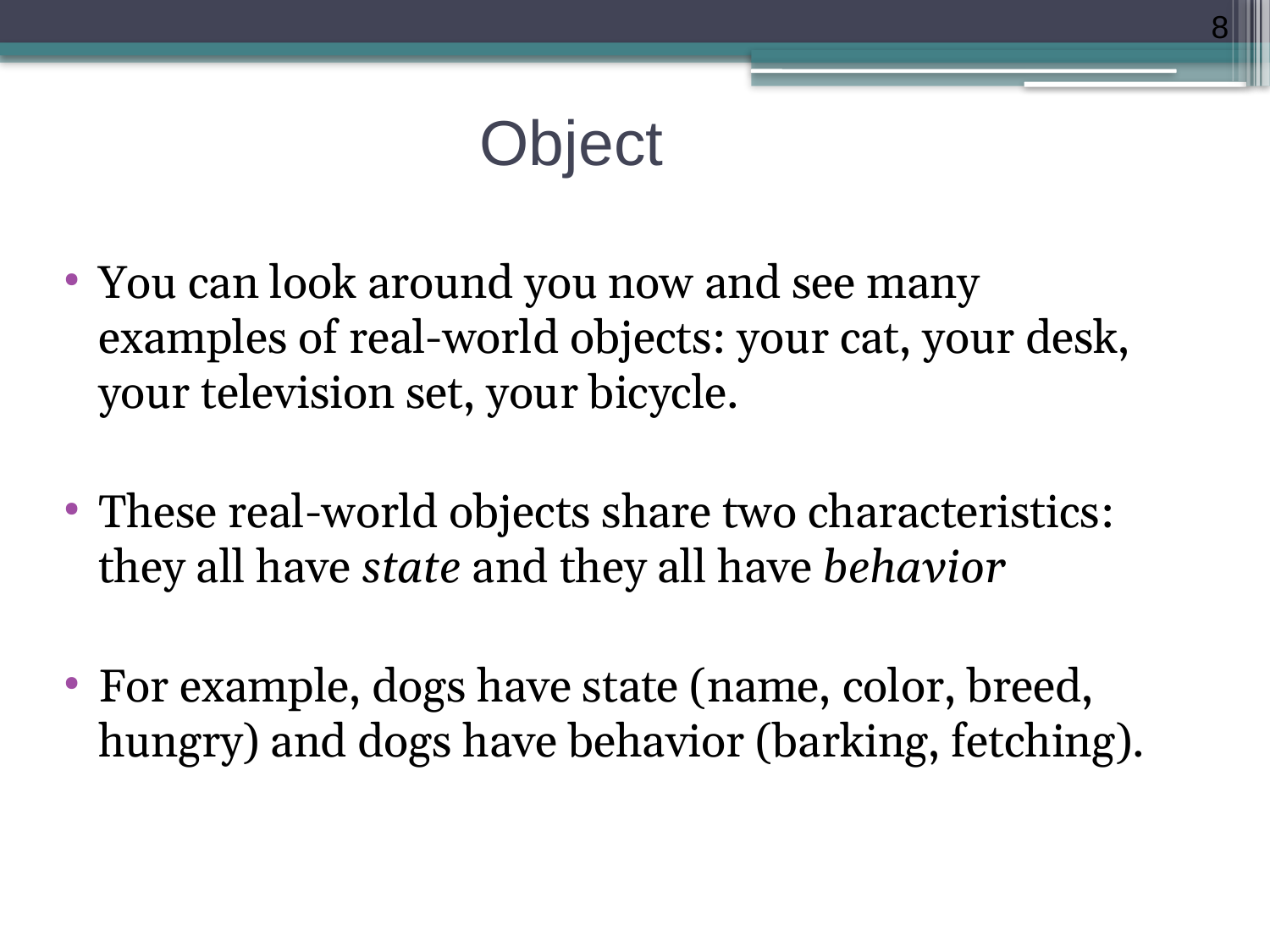

8
# Object
You can look around you now and see many examples of real-world objects: your cat, your desk, your television set, your bicycle.

These real-world objects share two characteristics: they all have state and they all have behavior

For example, dogs have state (name, color, breed, hungry) and dogs have behavior (barking, fetching).